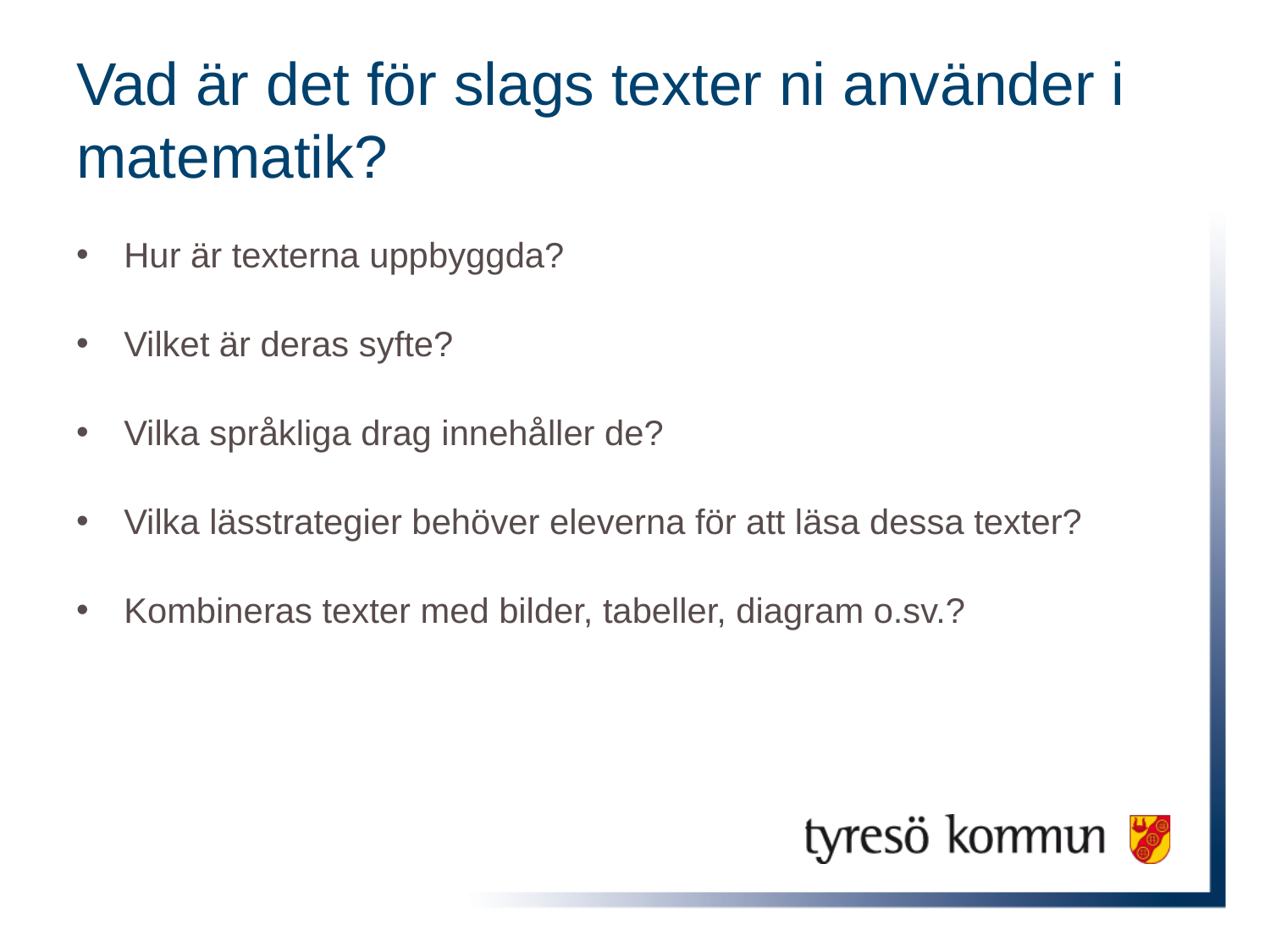

# Vad är det för slags texter ni använder i matematik?
Hur är texterna uppbyggda?
Vilket är deras syfte?
Vilka språkliga drag innehåller de?
Vilka lässtrategier behöver eleverna för att läsa dessa texter?
Kombineras texter med bilder, tabeller, diagram o.sv.?